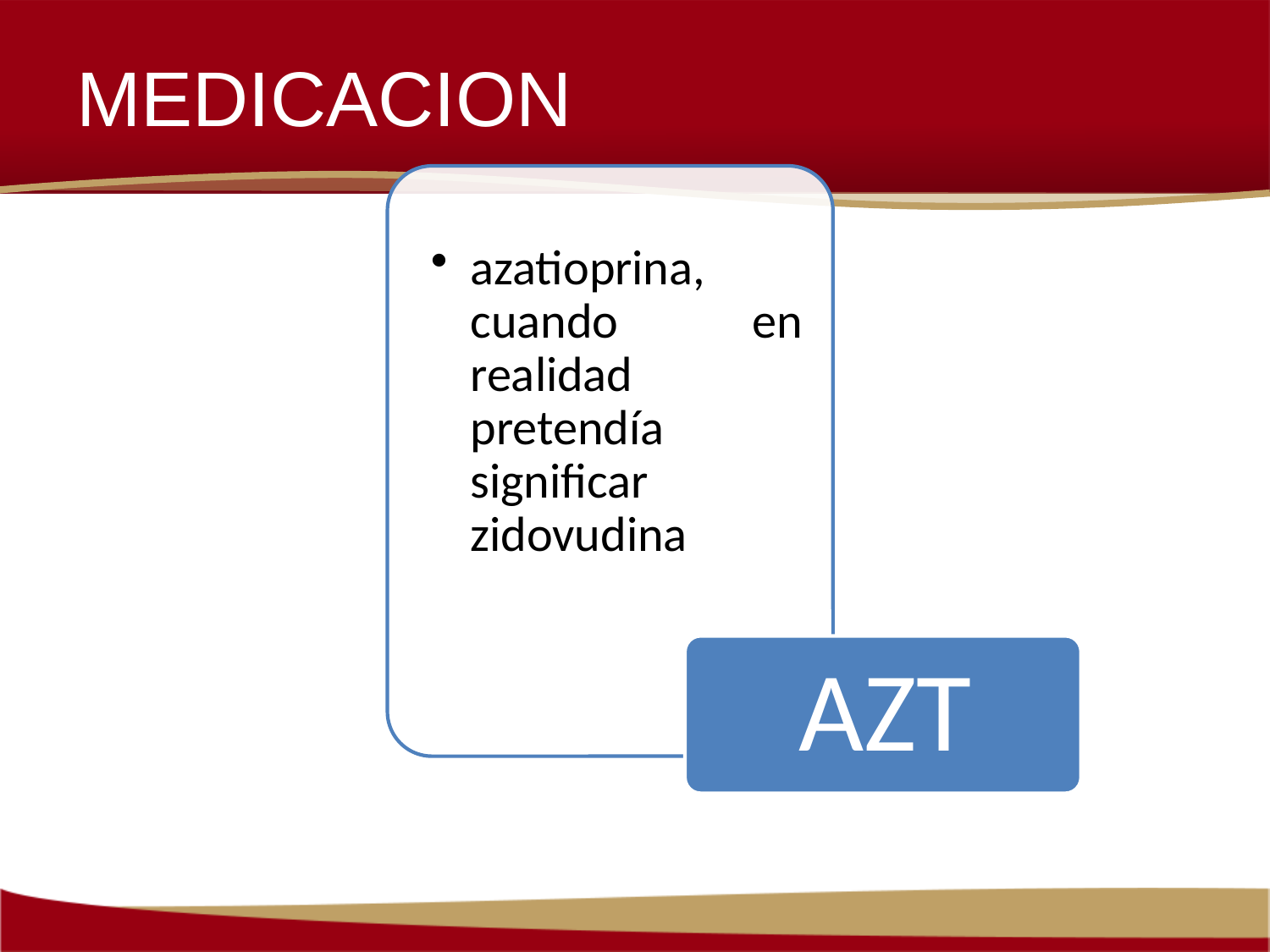

# MEDICACION

azatioprina, cuando en realidad pretendía significar zidovudina
AZT